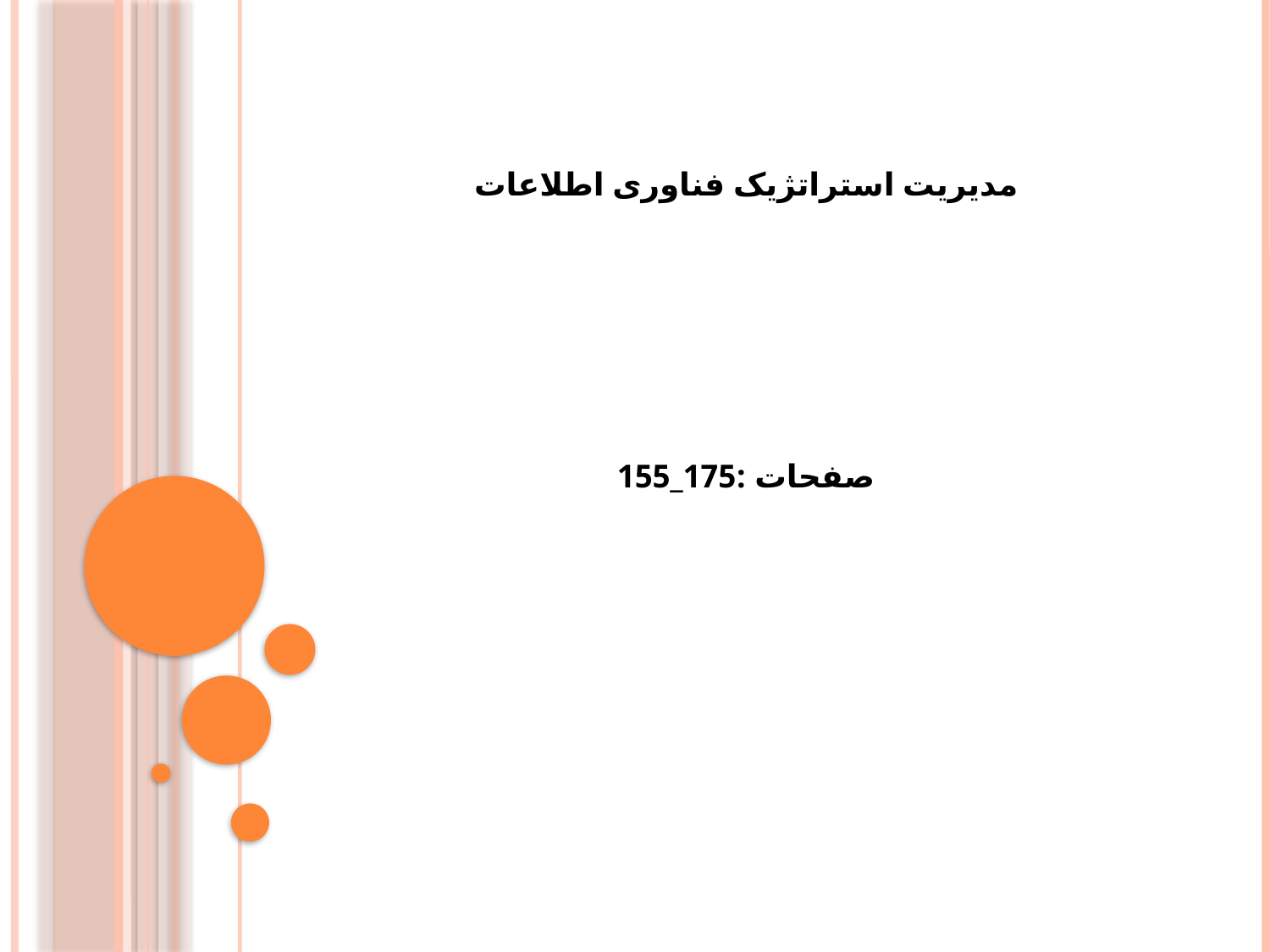

#

مدیریت استراتژیک فناوری اطلاعات

صفحات :175_155